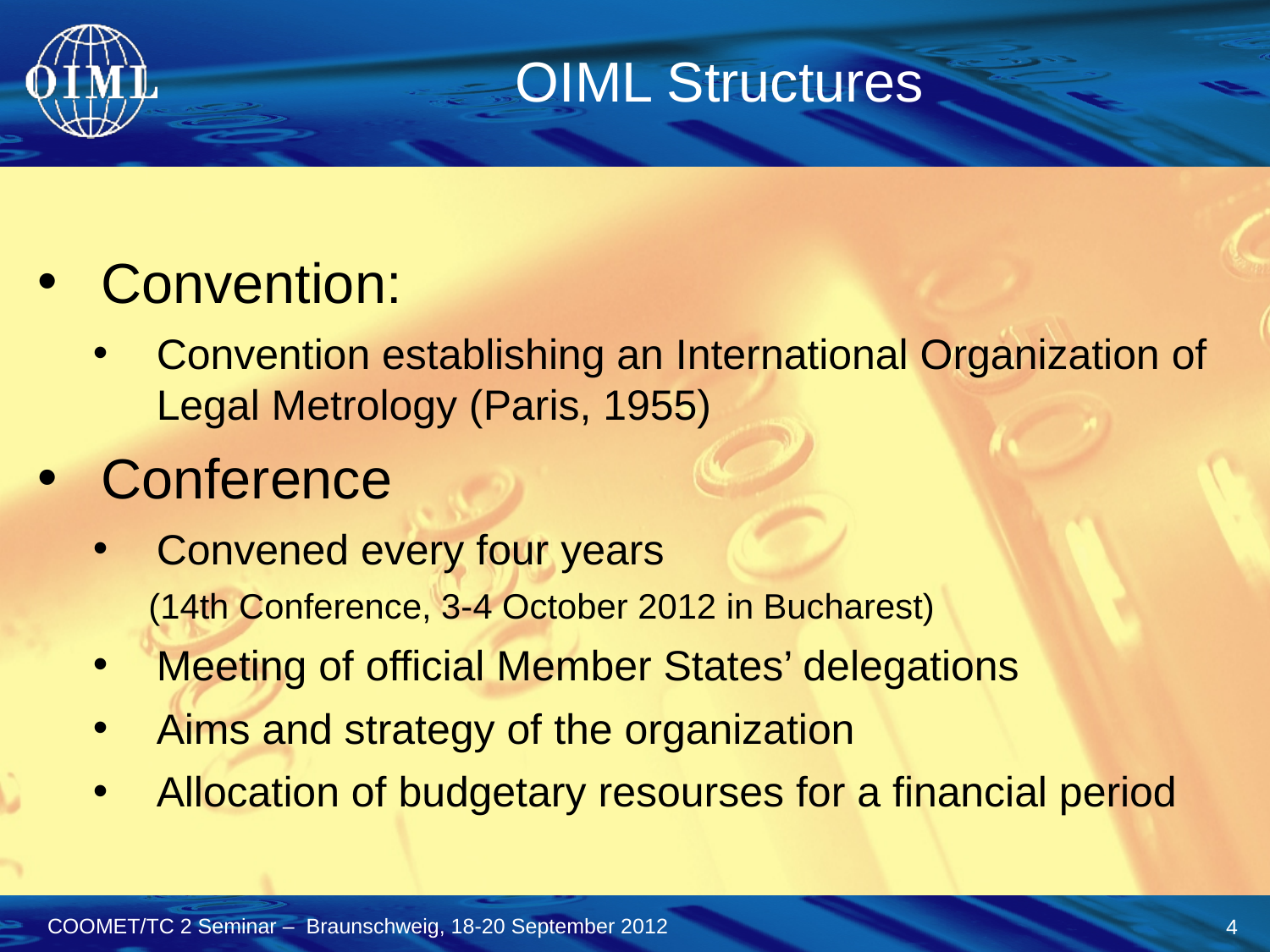

OIML Structures
Convention:
Convention establishing an International Organization of Legal Metrology (Paris, 1955)
Conference
Convened every four years
(14th Conference, 3-4 October 2012 in Bucharest)
Meeting of official Member States’ delegations
Aims and strategy of the organization
Allocation of budgetary resourses for a financial period
4
COOMET/TC 2 Seminar –  Braunschweig, 18-20 September 2012